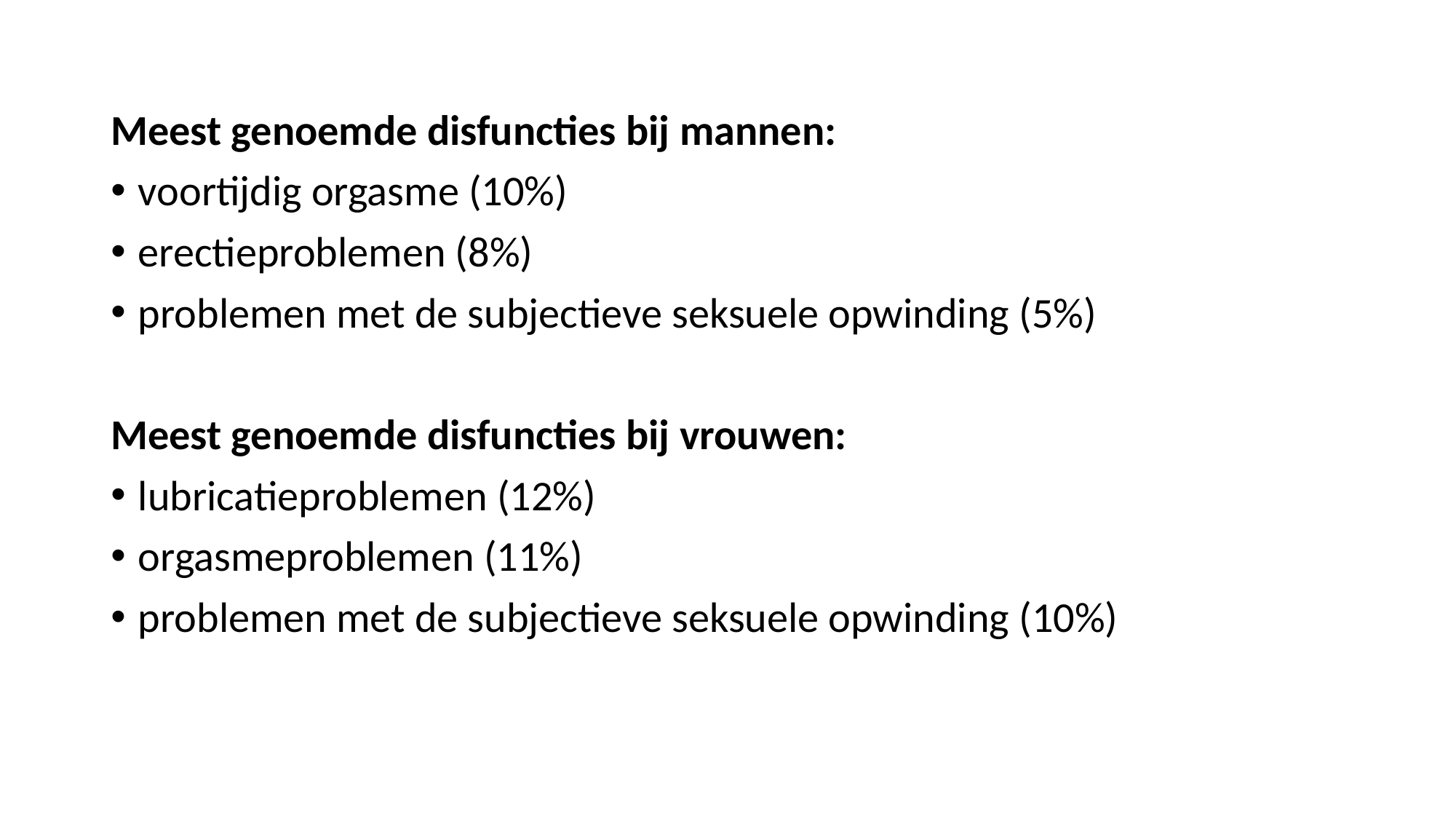

Meest genoemde disfuncties bij mannen:
voortijdig orgasme (10%)
erectieproblemen (8%)
problemen met de subjectieve seksuele opwinding (5%)

Meest genoemde disfuncties bij vrouwen:
lubricatieproblemen (12%)
orgasmeproblemen (11%)
problemen met de subjectieve seksuele opwinding (10%)